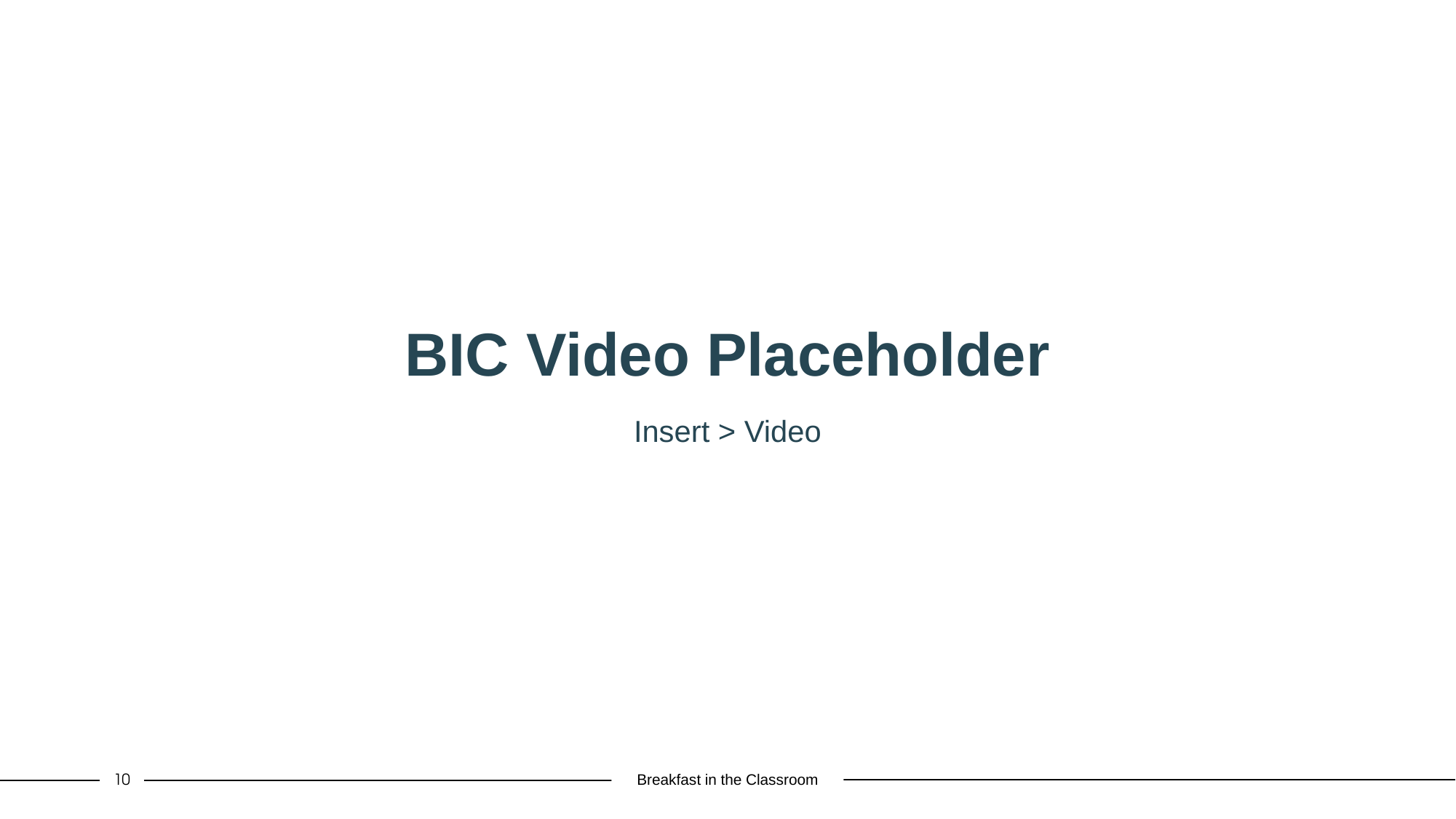

BIC Video Placeholder
Insert > Video
10
Breakfast in the Classroom